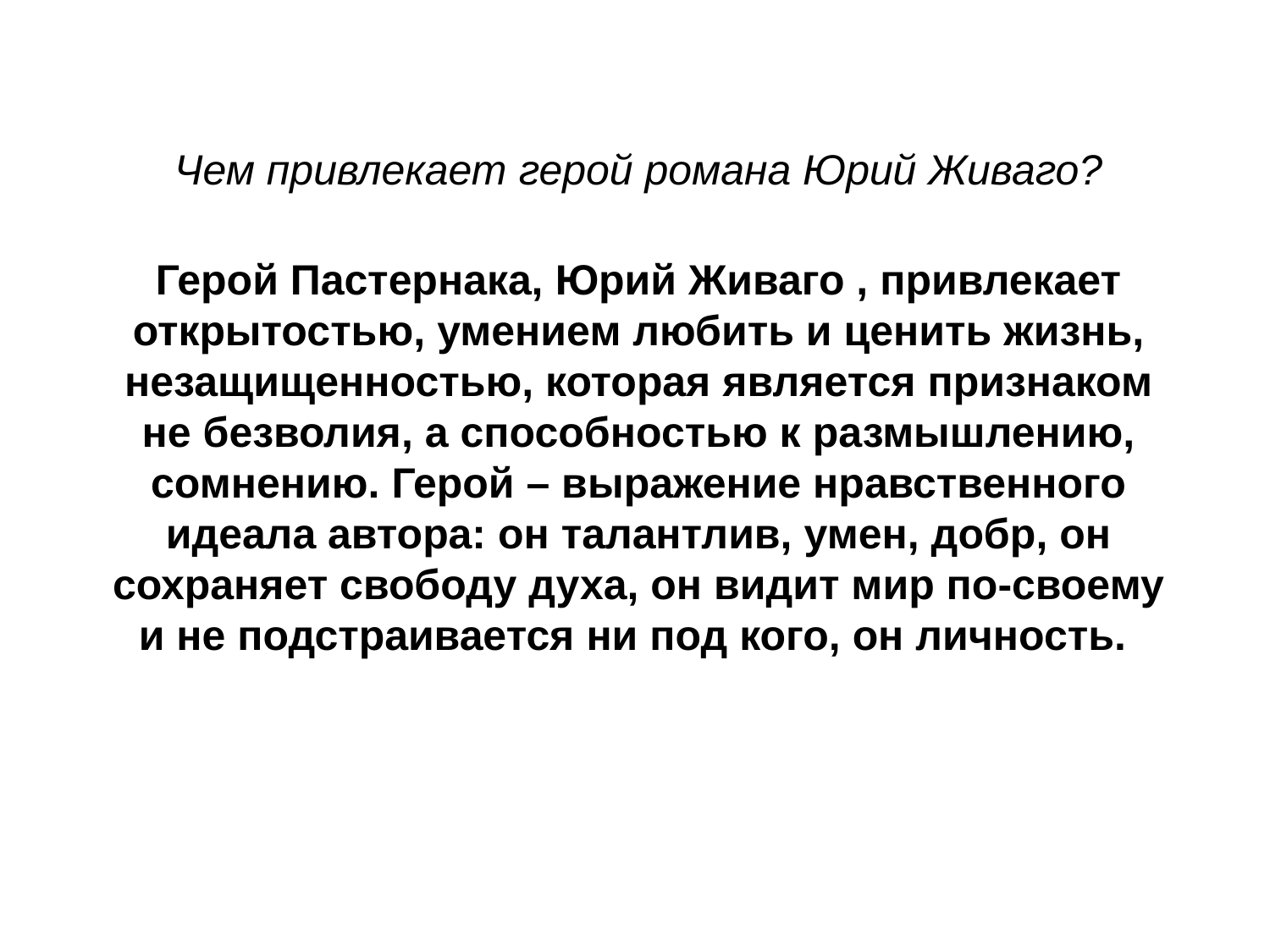

Чем привлекает герой романа Юрий Живаго?
Герой Пастернака, Юрий Живаго , привлекает открытостью, умением любить и ценить жизнь, незащищенностью, которая является признаком не безволия, а способностью к размышлению, сомнению. Герой – выражение нравственного идеала автора: он талантлив, умен, добр, он сохраняет свободу духа, он видит мир по-своему и не подстраивается ни под кого, он личность.